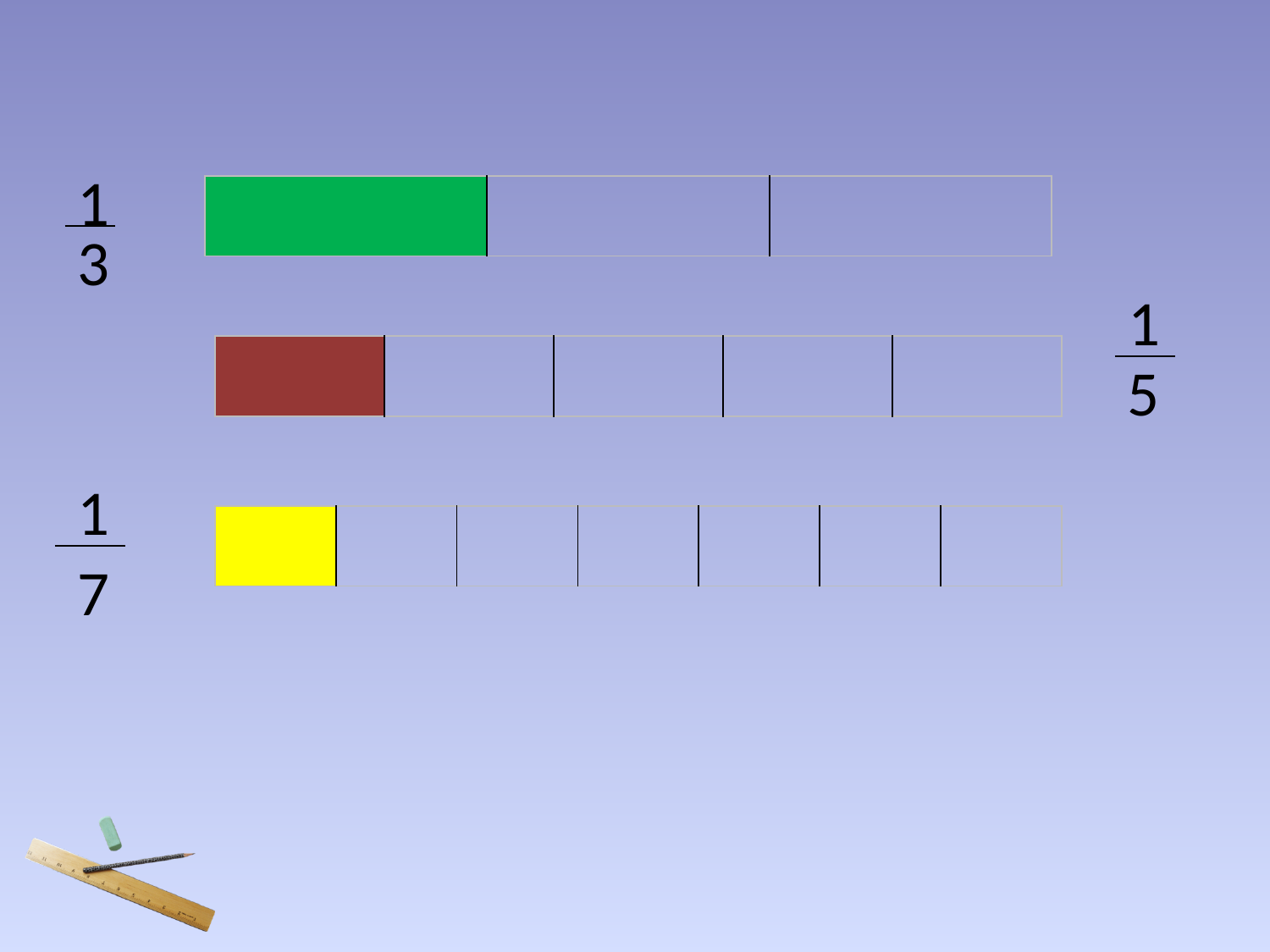

1
|  |  |  |
| --- | --- | --- |
3
1
|  |  |  |  |  |
| --- | --- | --- | --- | --- |
5
1
|  |  |  |  |  |  |  |
| --- | --- | --- | --- | --- | --- | --- |
7